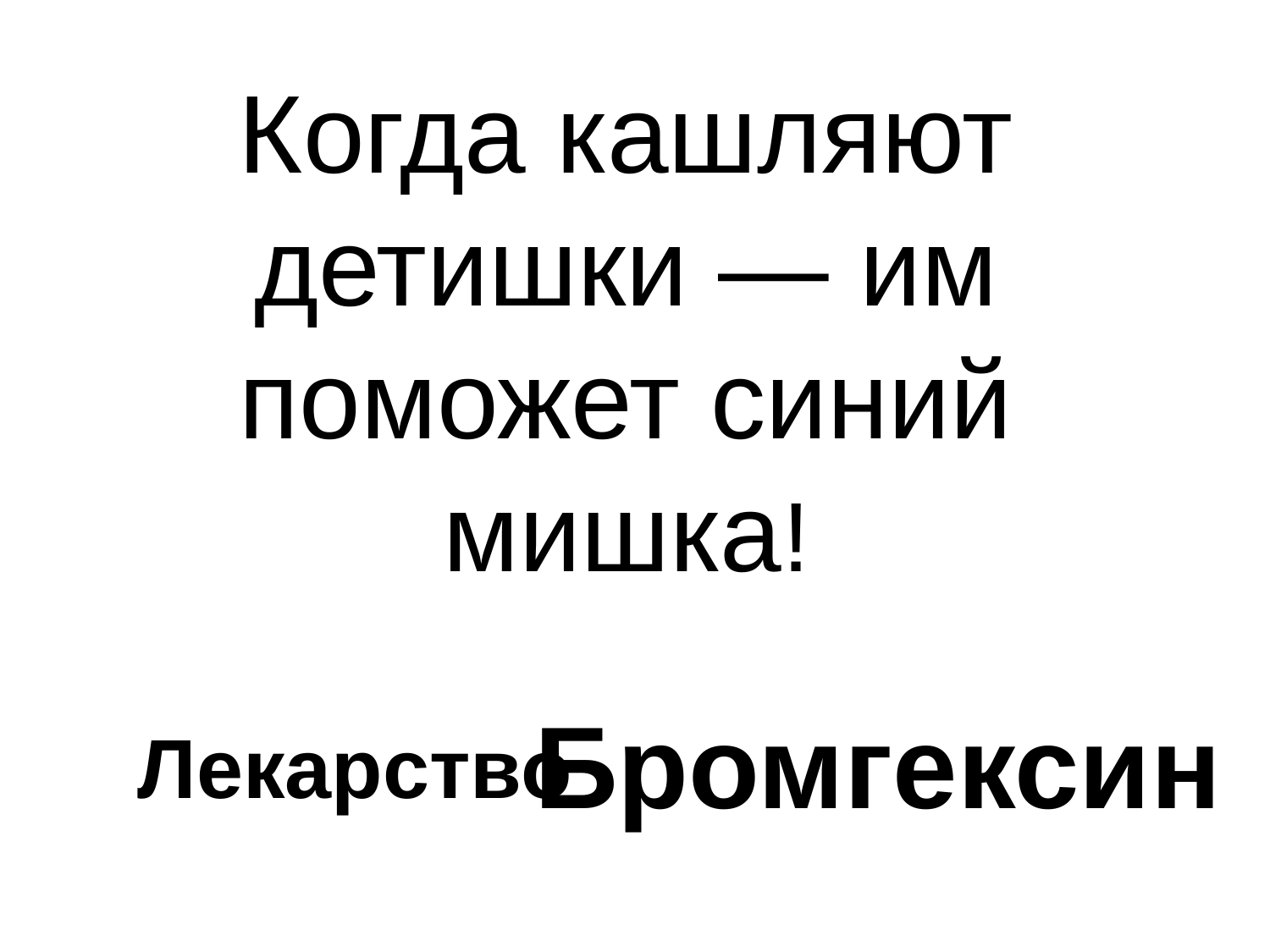

Когда кашляют детишки — им поможет синий мишка!

# Лекарство
Бромгексин